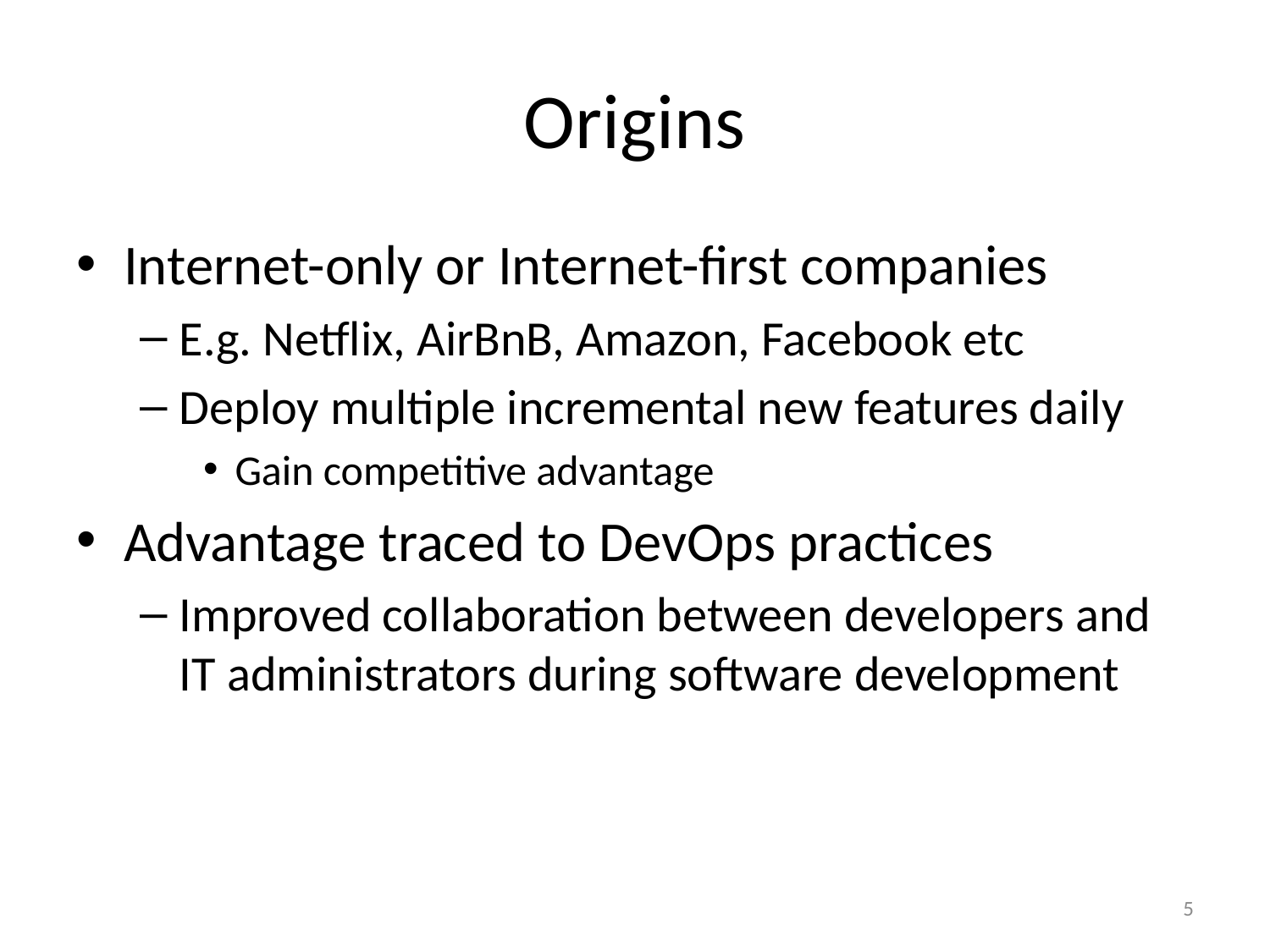

# Origins
Internet-only or Internet-first companies
E.g. Netflix, AirBnB, Amazon, Facebook etc
Deploy multiple incremental new features daily
Gain competitive advantage
Advantage traced to DevOps practices
Improved collaboration between developers and IT administrators during software development
5